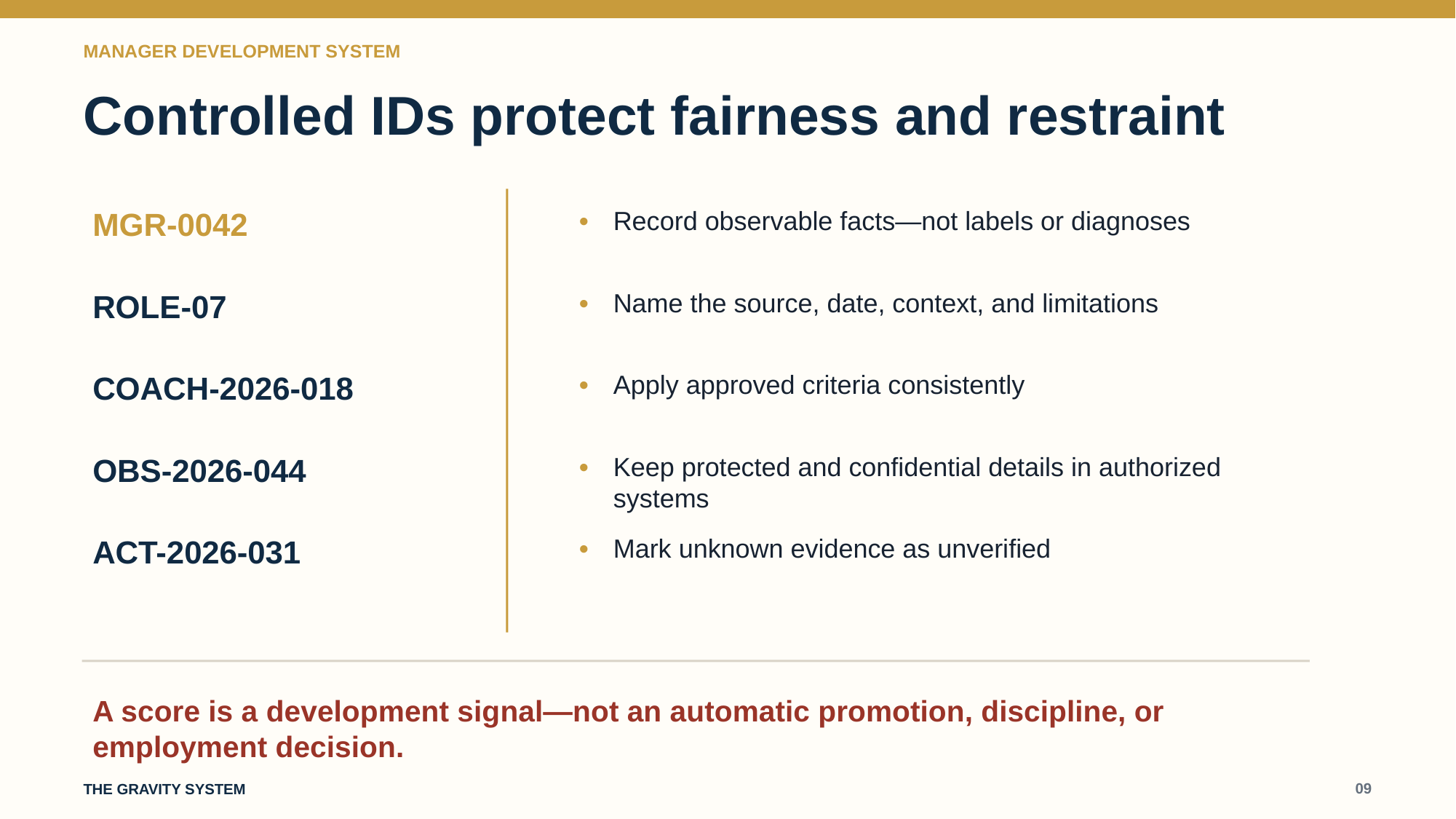

MANAGER DEVELOPMENT SYSTEM
Controlled IDs protect fairness and restraint

MGR-0042
•
Record observable facts—not labels or diagnoses
ROLE-07
•
Name the source, date, context, and limitations
COACH-2026-018
•
Apply approved criteria consistently
OBS-2026-044
•
Keep protected and confidential details in authorized systems
ACT-2026-031
•
Mark unknown evidence as unverified

A score is a development signal—not an automatic promotion, discipline, or employment decision.
09
THE GRAVITY SYSTEM